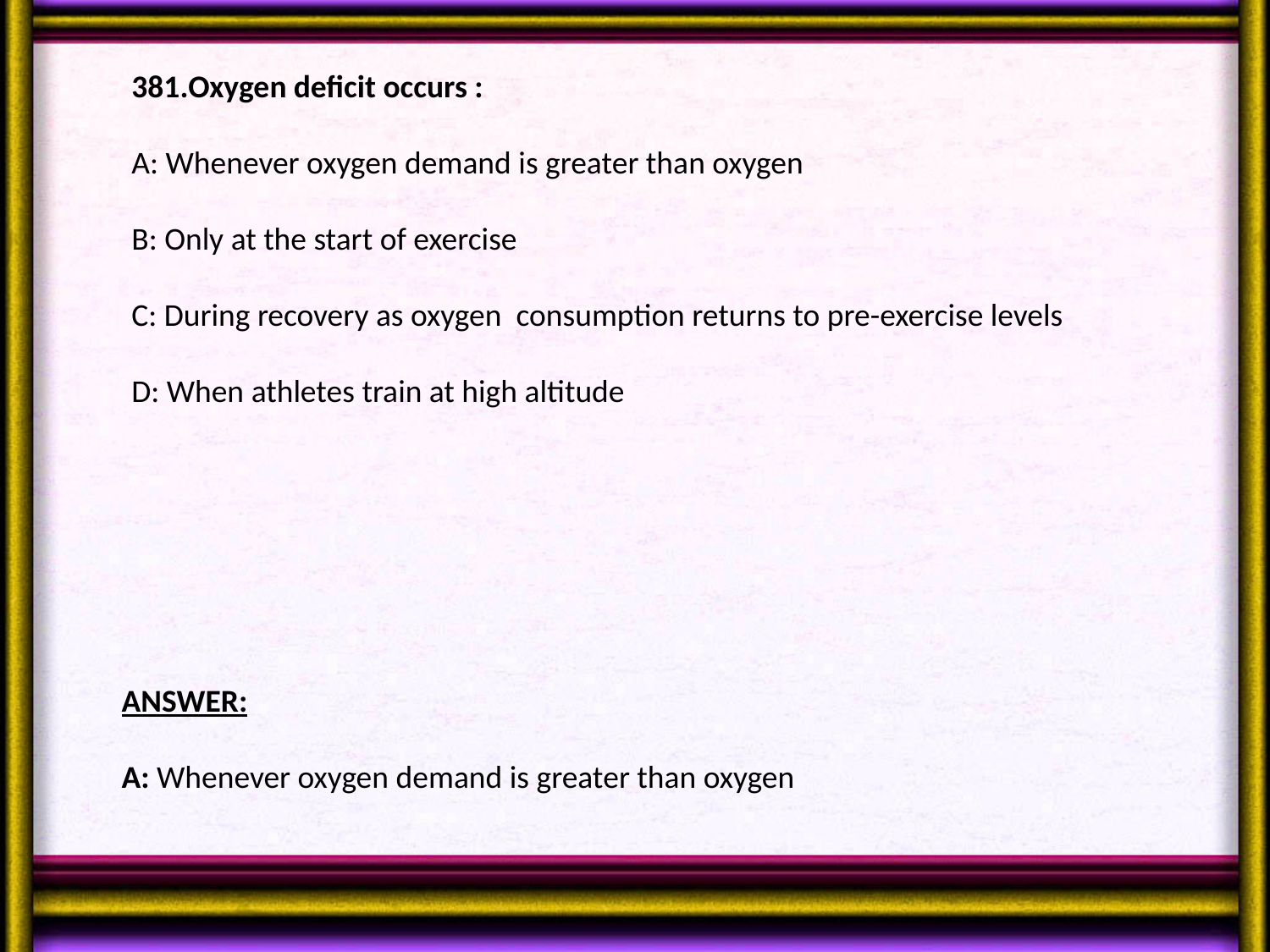

Oxygen deficit occurs :

A: Whenever oxygen demand is greater than oxygen

B: Only at the start of exercise

C: During recovery as oxygen  consumption returns to pre-exercise levels

D: When athletes train at high altitude
ANSWER:

A: Whenever oxygen demand is greater than oxygen